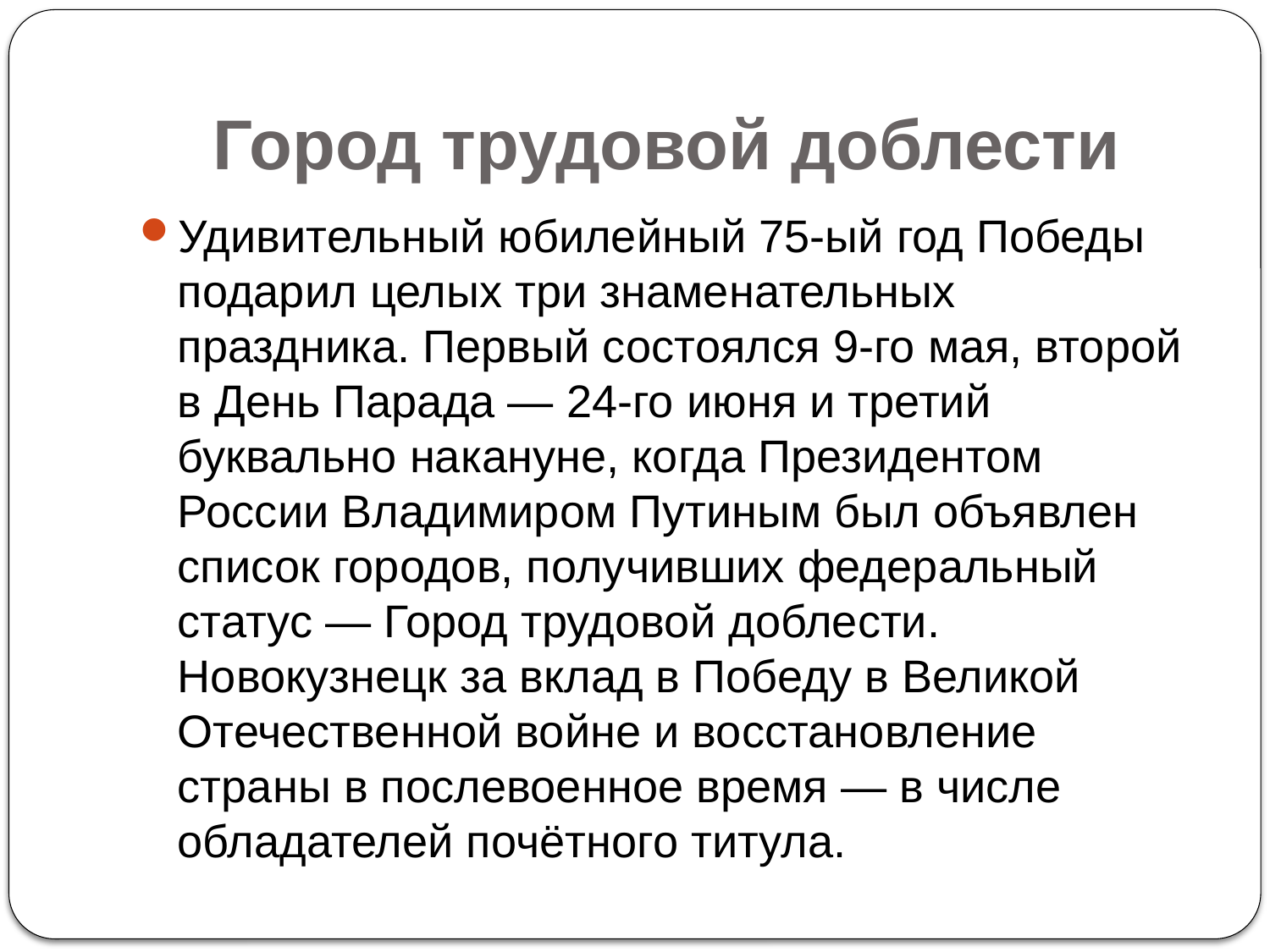

# Город трудовой доблести
Удивительный юбилейный 75-ый год Победы подарил целых три знаменательных праздника. Первый состоялся 9-го мая, второй в День Парада — 24-го июня и третий буквально накануне, когда Президентом России Владимиром Путиным был объявлен список городов, получивших федеральный статус — Город трудовой доблести. Новокузнецк за вклад в Победу в Великой Отечественной войне и восстановление страны в послевоенное время — в числе обладателей почётного титула.